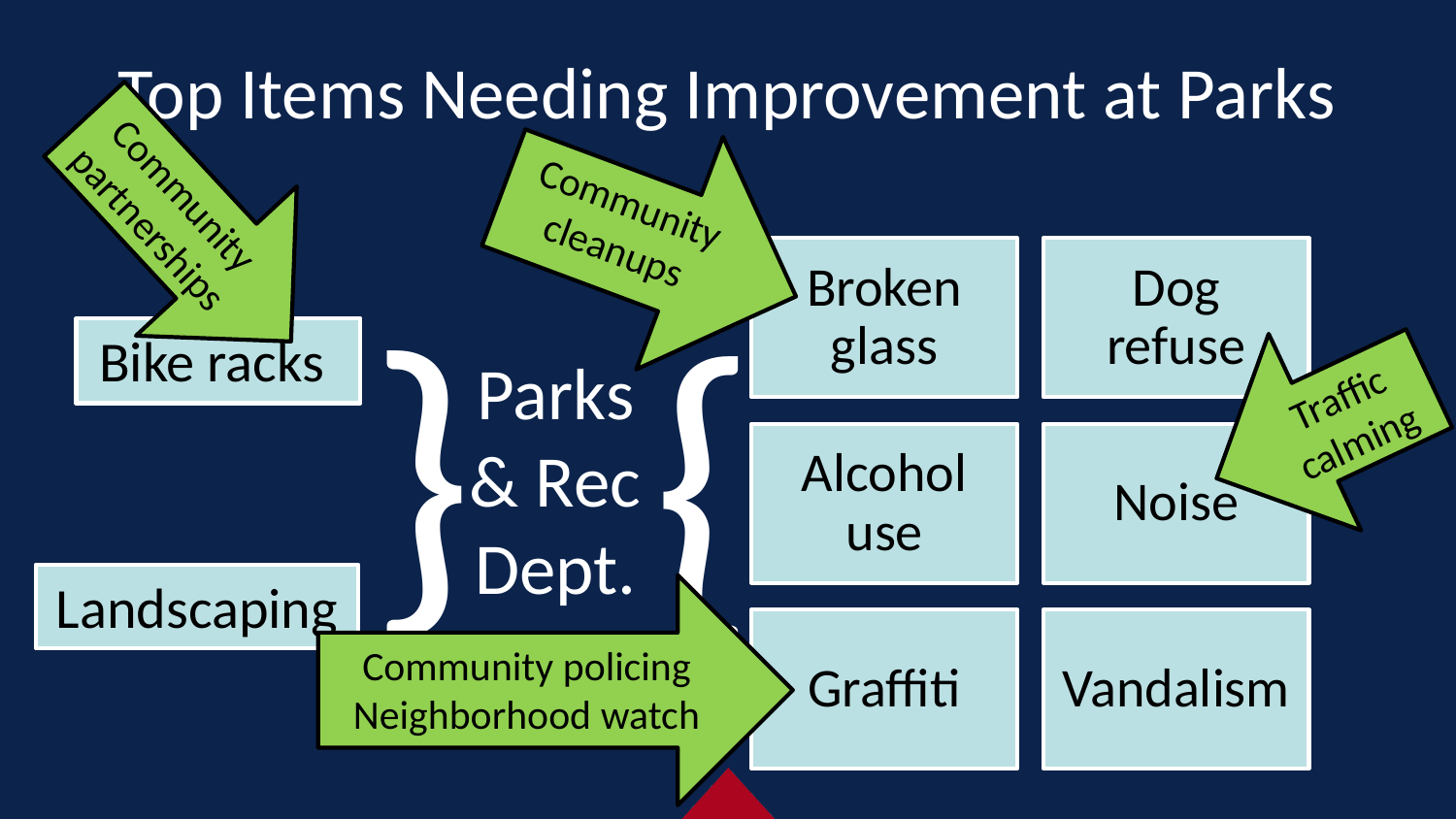

Top Items Needing Improvement at Parks
Community cleanups
Community partnerships
Broken glass
Dog refuse
Alcohol use
Noise
Graffiti
Vandalism
}
{
Bike racks
Traffic calming
Parks & Rec Dept.
Landscaping
Community policing Neighborhood watch